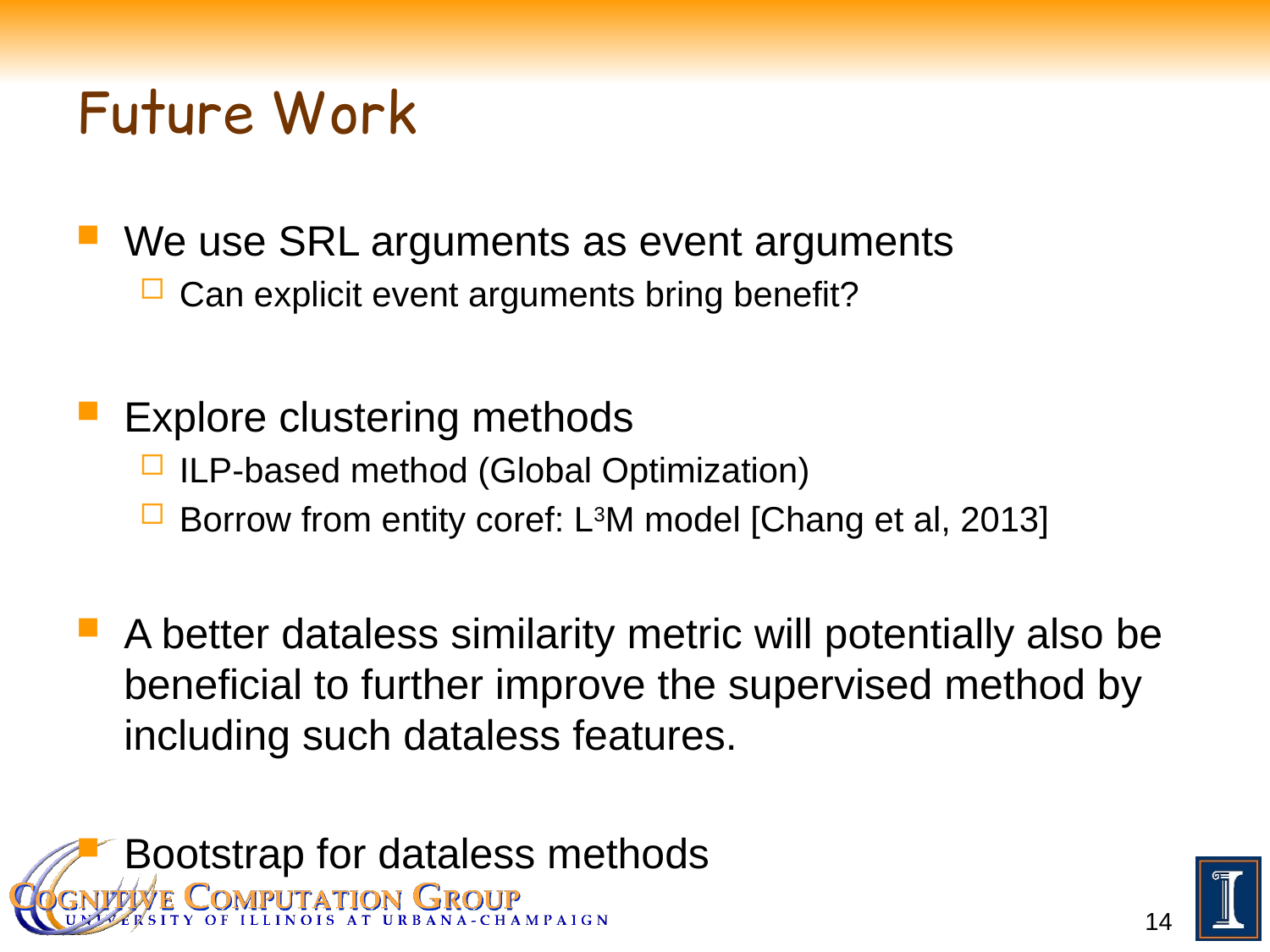

# Future Work
We use SRL arguments as event arguments
Can explicit event arguments bring benefit?

Explore clustering methods
ILP-based method (Global Optimization)
Borrow from entity coref: L3M model [Chang et al, 2013]

A better dataless similarity metric will potentially also be beneficial to further improve the supervised method by including such dataless features.

Bootstrap for dataless methods
14